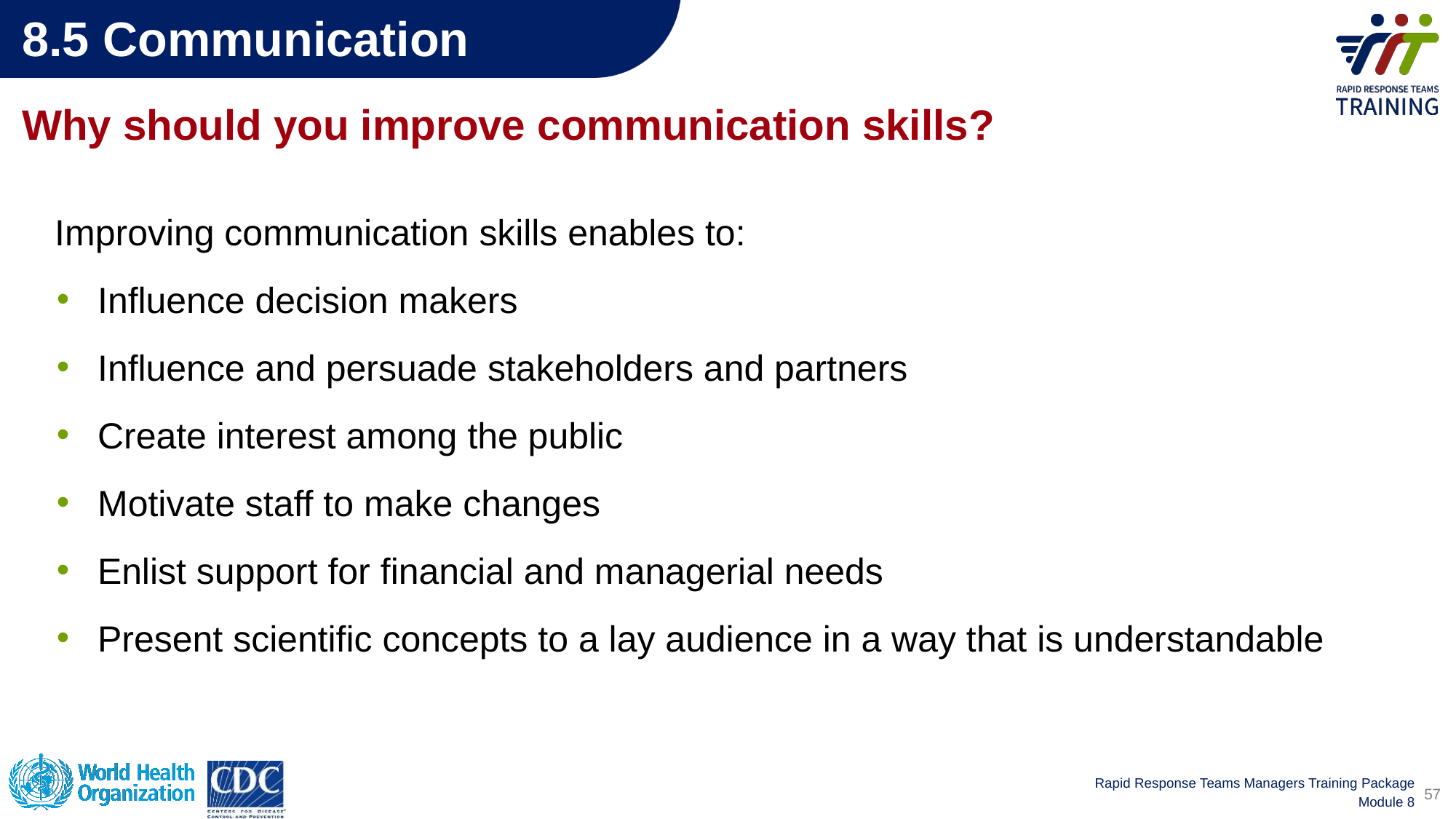

8.5 Communication
Why should you improve communication skills?
Improving communication skills enables to:
Influence decision makers
Influence and persuade stakeholders and partners
Create interest among the public
Motivate staff to make changes
Enlist support for financial and managerial needs
Present scientific concepts to a lay audience in a way that is understandable

57